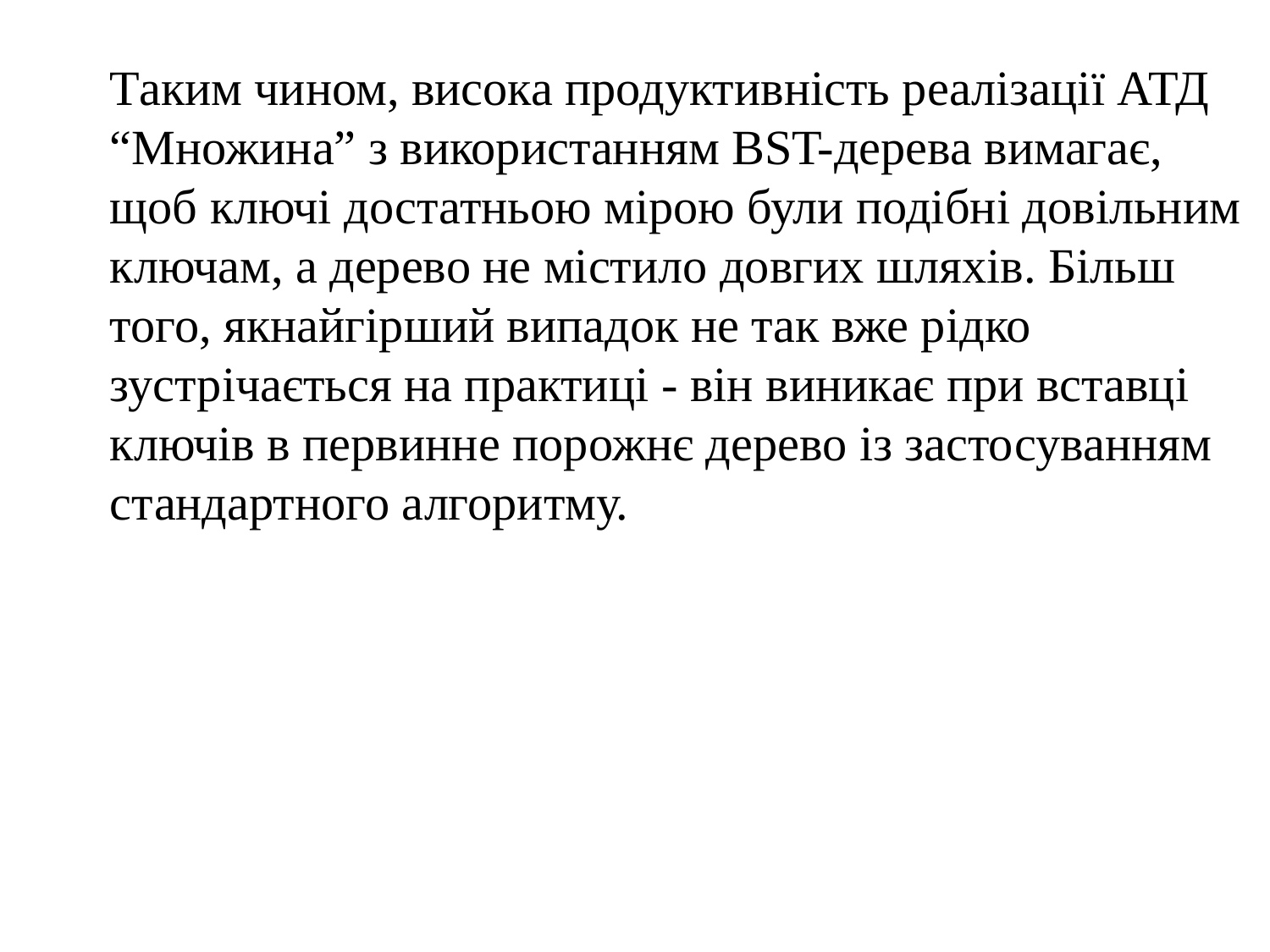

Таким чином, висока продуктивність реалізації АТД “Множина” з використанням BST-дерева вимагає, щоб ключі достатньою мірою були подібні довільним ключам, а дерево не містило довгих шляхів. Більш того, якнайгірший випадок не так вже рідко зустрічається на практиці - він виникає при вставці ключів в первинне порожнє дерево із застосуванням стандартного алгоритму.